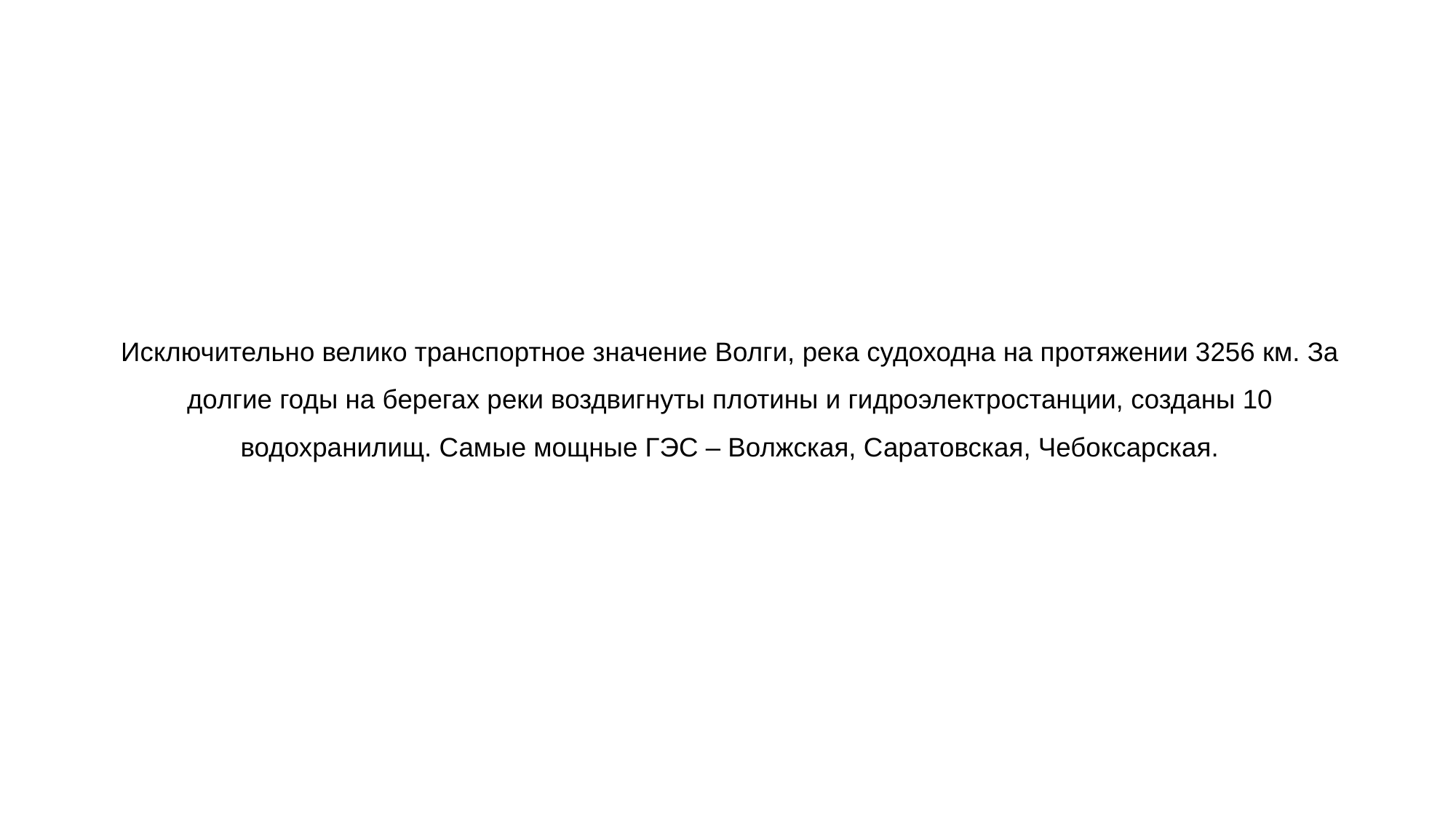

# Исключительно велико транспортное значение Волги, река судоходна на протяжении 3256 км. За долгие годы на берегах реки воздвигнуты плотины и гидроэлектростанции, созданы 10 водохранилищ. Самые мощные ГЭС – Волжская, Саратовская, Чебоксарская.